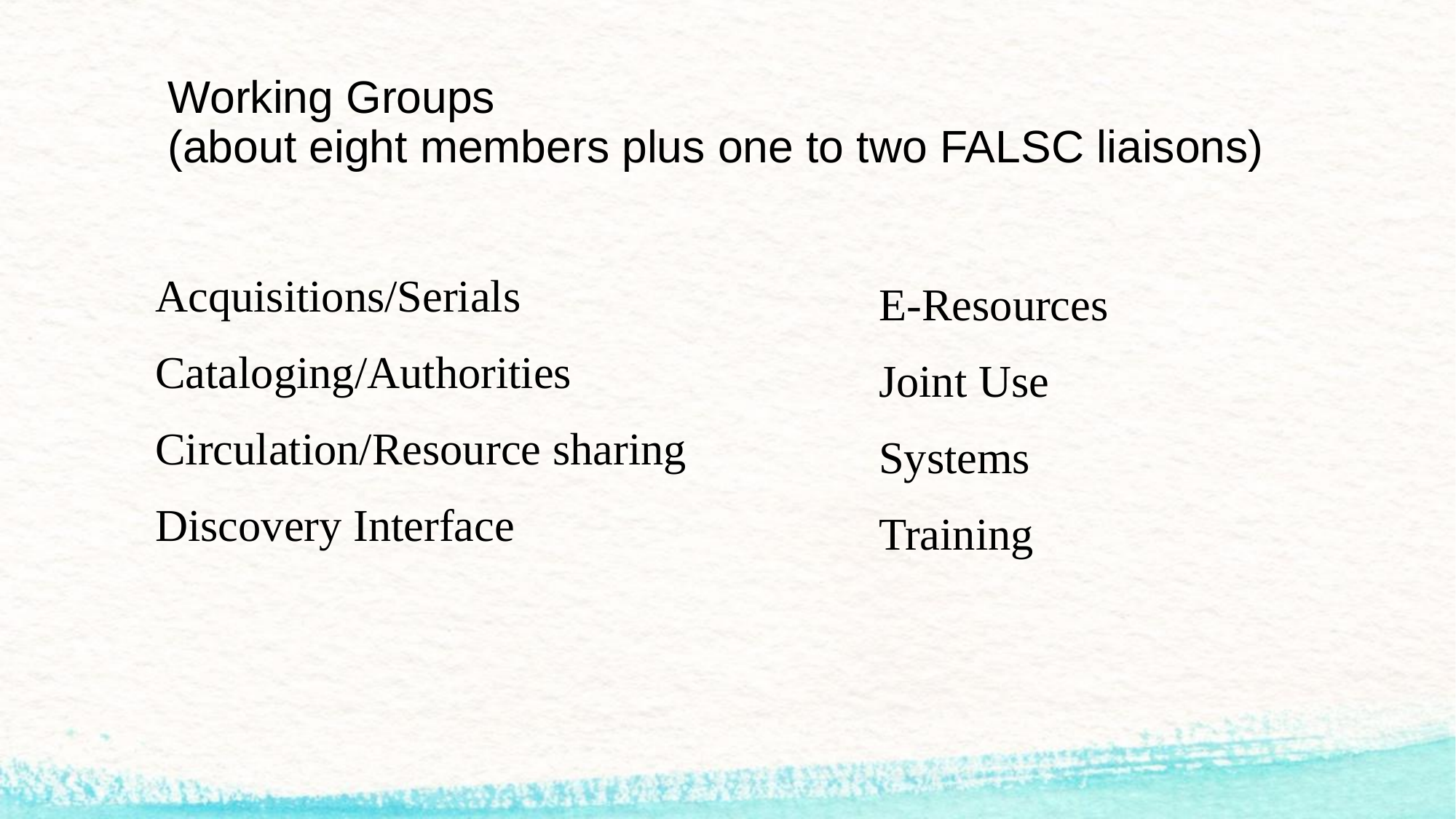

# Working Groups
 (about eight members plus one to two FALSC liaisons)
Acquisitions/Serials
Cataloging/Authorities
Circulation/Resource sharing
Discovery Interface

E-Resources
Joint Use
Systems
Training